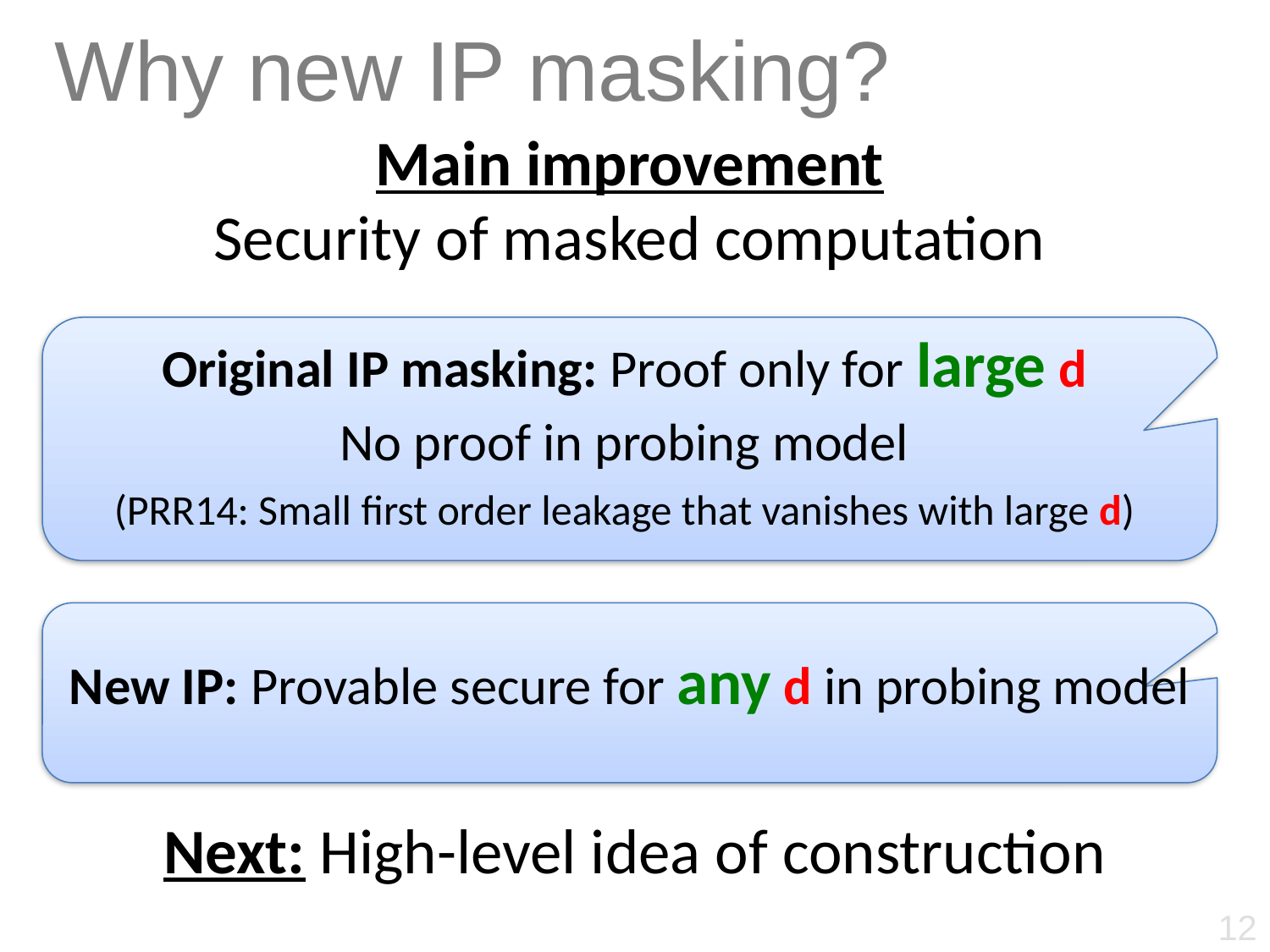

Why new IP masking?
Main improvement
Security of masked computation

Original IP masking: Proof only for large d

No proof in probing model

(PRR14: Small first order leakage that vanishes with large d)

New IP: Provable secure for any d in probing model
Next: High-level idea of construction
12